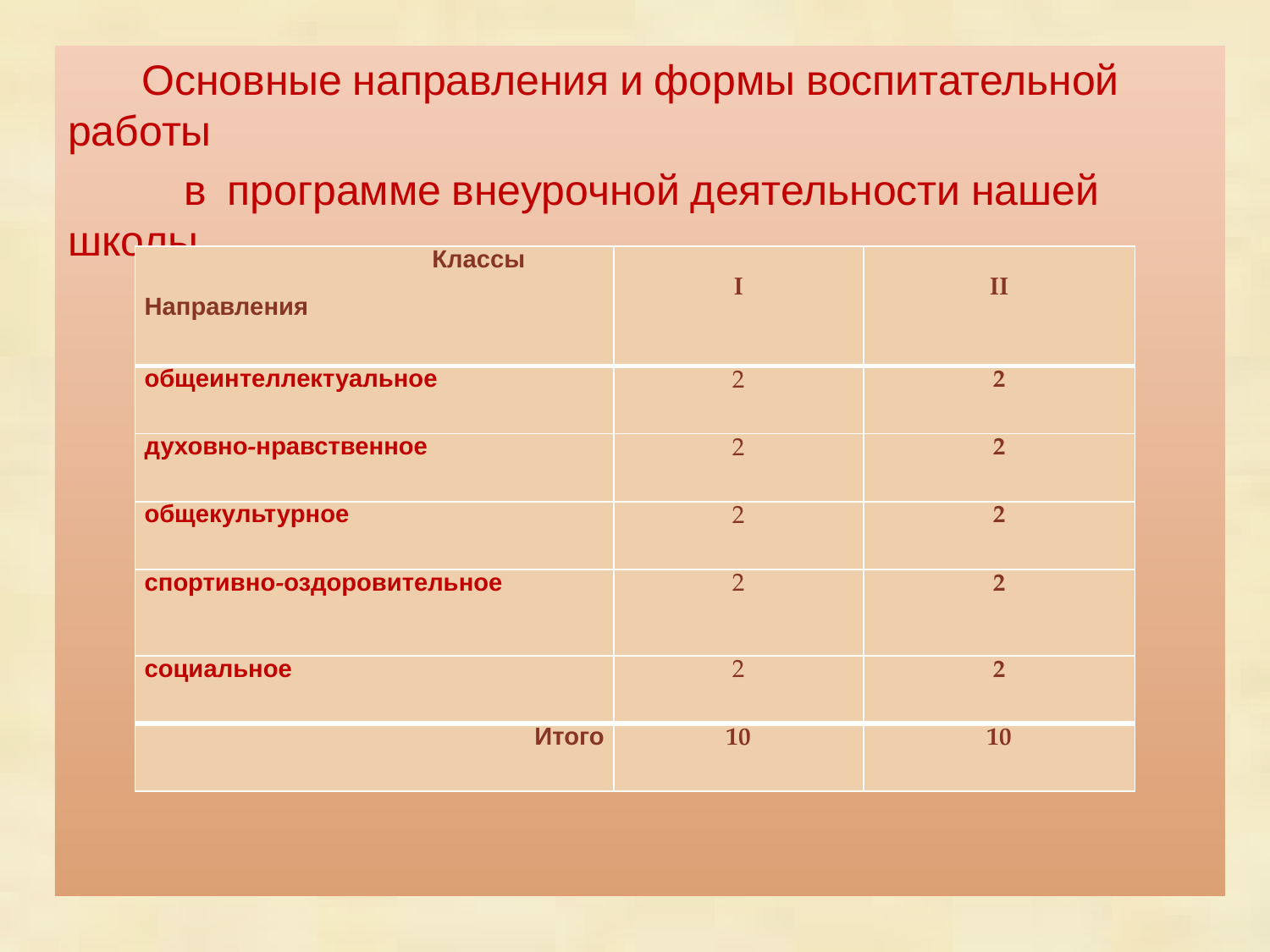

Основные направления и формы воспитательной работы
           в  программе внеурочной деятельности нашей школы

| Классы Направления | I | II |
| --- | --- | --- |
| общеинтеллектуальное | 2 | 2 |
| духовно-нравственное | 2 | 2 |
| общекультурное | 2 | 2 |
| спортивно-оздоровительное | 2 | 2 |
| социальное | 2 | 2 |
| Итого | 10 | 10 |